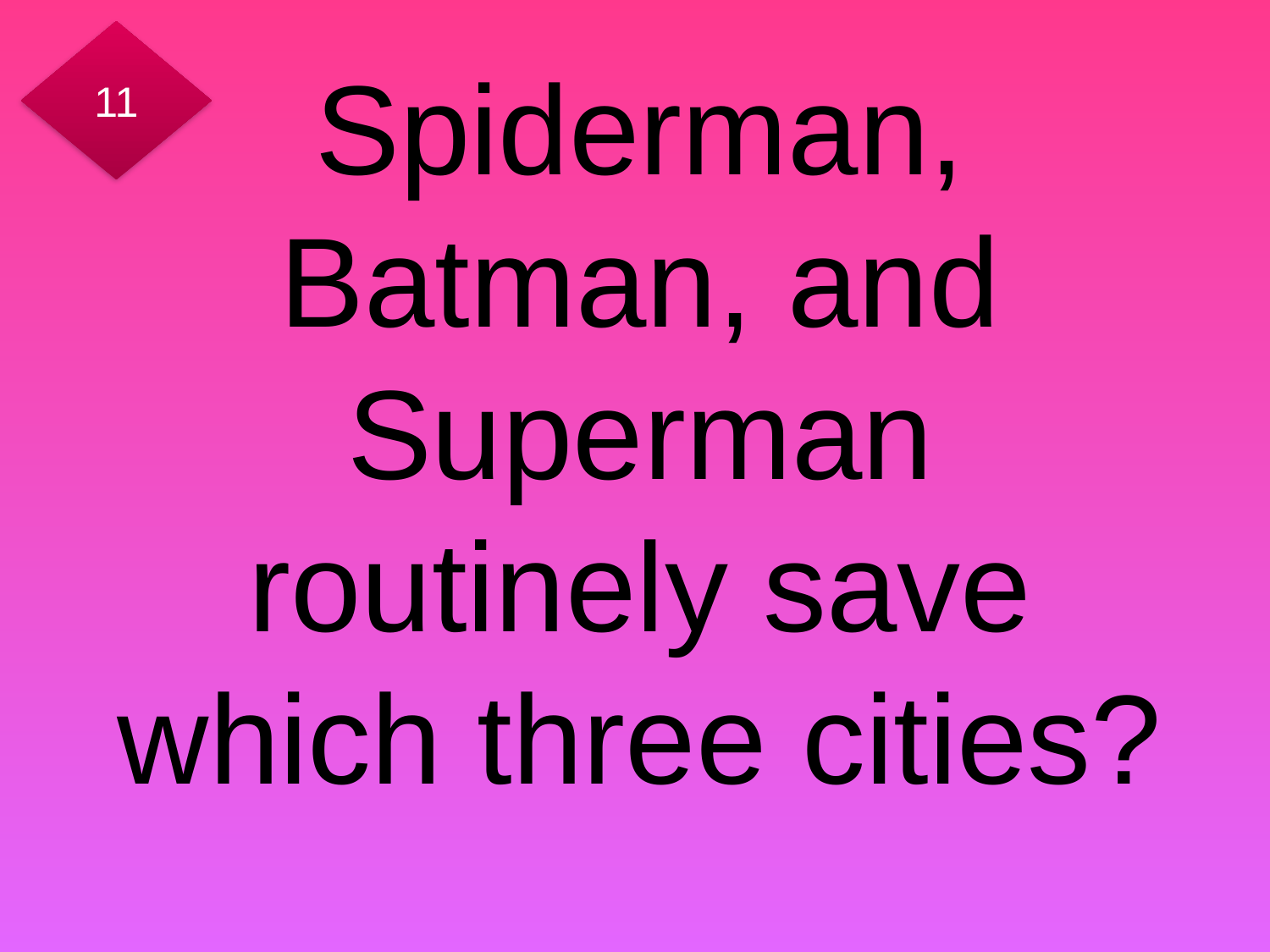

11
# Spiderman, Batman, and Superman routinely save which three cities?